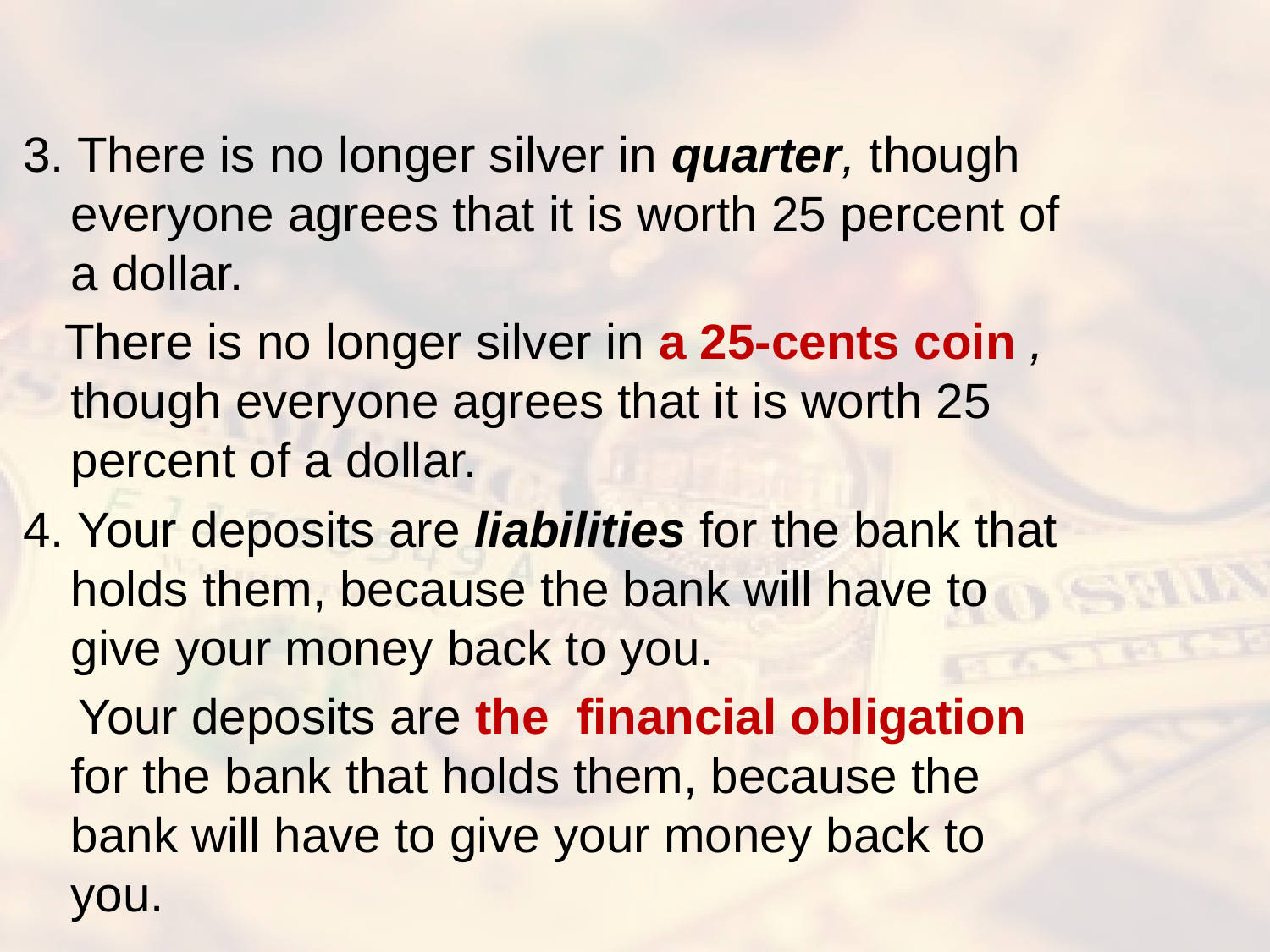

#
3. There is no longer silver in quarter, though everyone agrees that it is worth 25 percent of a dollar.
   There is no longer silver in a 25-cents coin , though everyone agrees that it is worth 25 percent of a dollar.
4. Your deposits are liabilities for the bank that holds them, because the bank will have to give your money back to you.
    Your deposits are the  financial obligation for the bank that holds them, because the bank will have to give your money back to you.